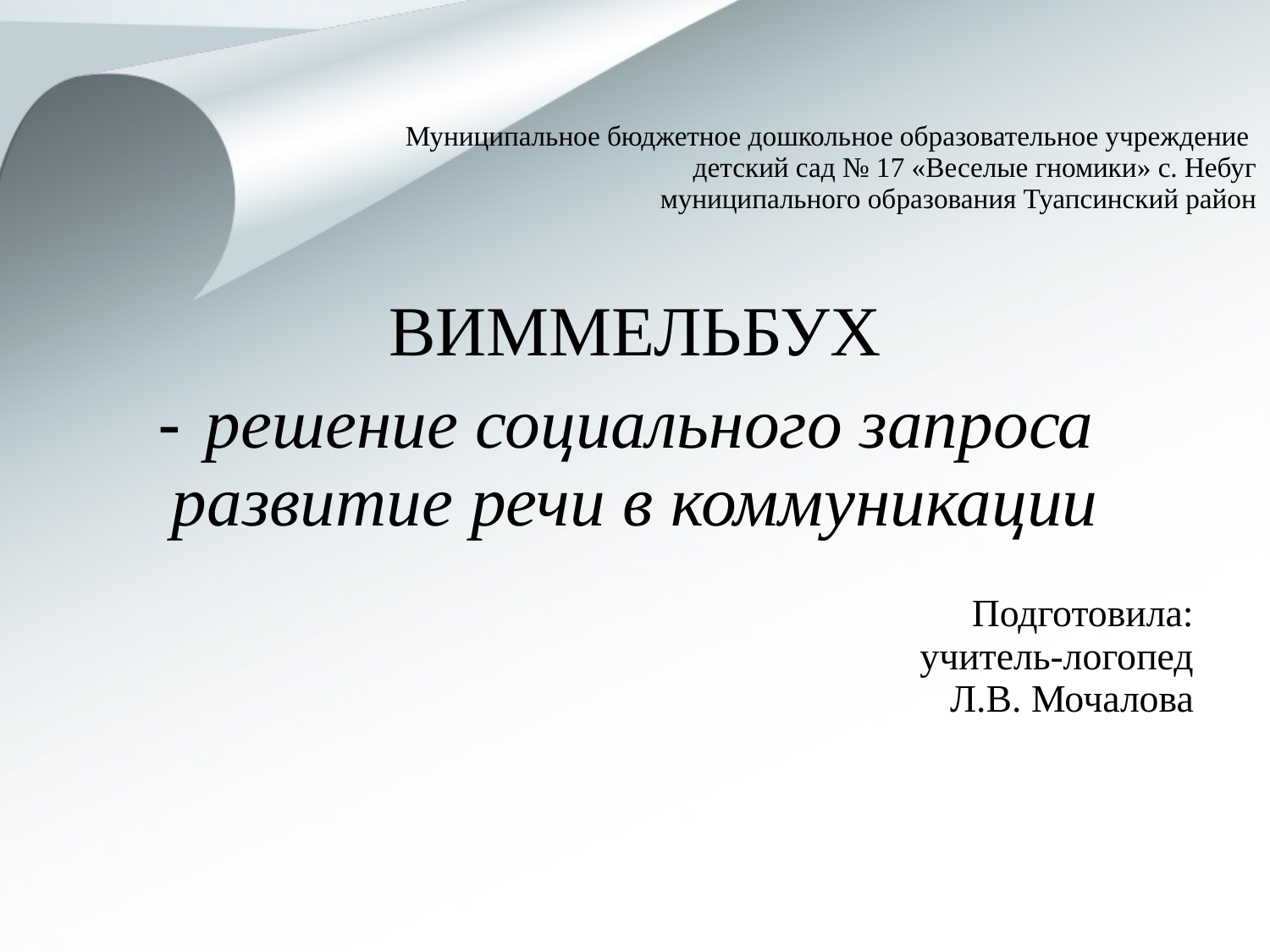

# Муниципальное бюджетное дошкольное образовательное учреждение детский сад № 17 «Веселые гномики» с. Небуг муниципального образования Туапсинский район

 ВИММЕЛЬБУХ
решение социального запроса
развитие речи в коммуникации

Подготовила:
учитель-логопед
Л.В. Мочалова